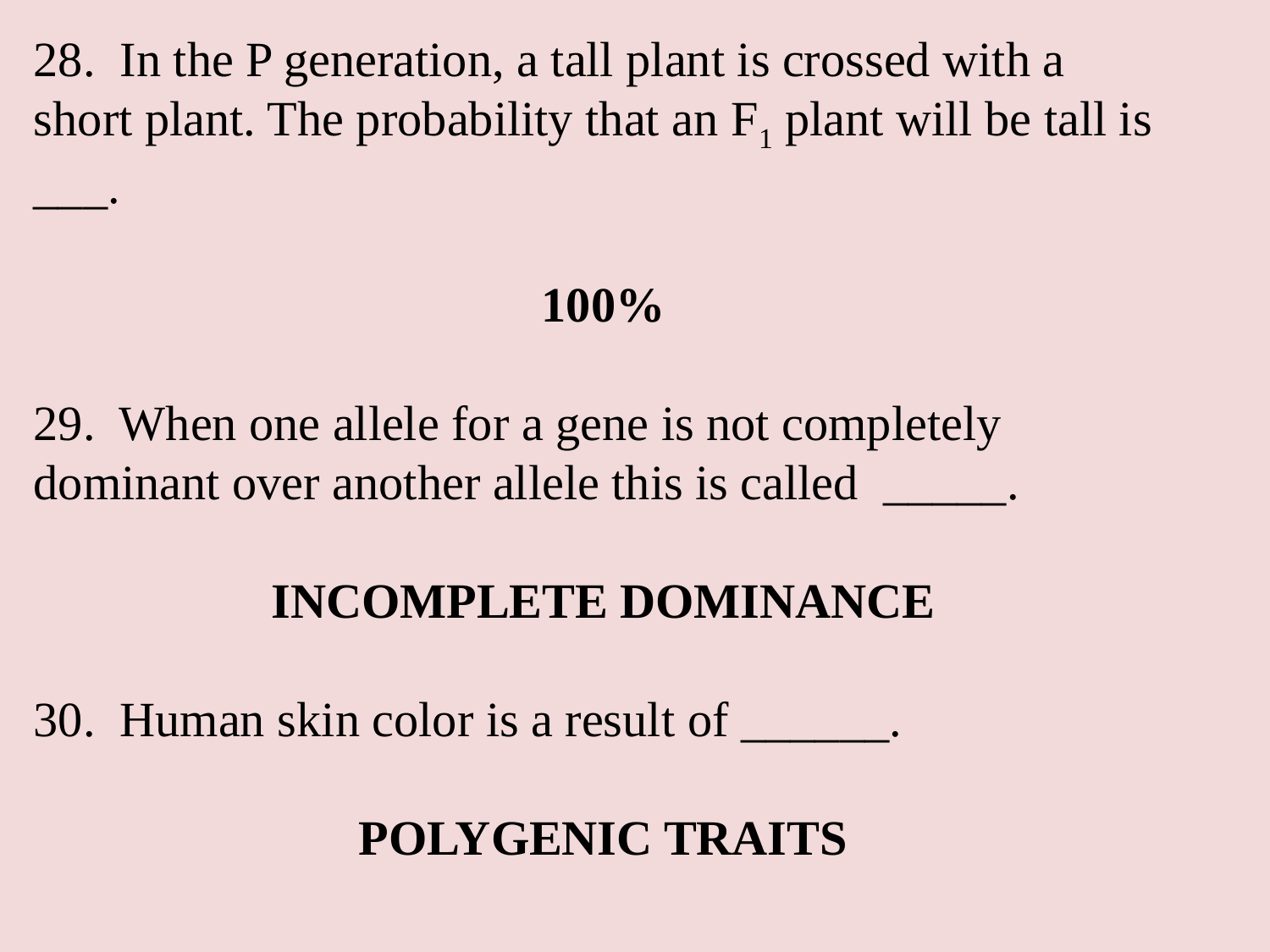

28.  In the P generation, a tall plant is crossed with a short plant. The probability that an F1 plant will be tall is ___.

100%

29.  When one allele for a gene is not completely dominant over another allele this is called  _____.

INCOMPLETE DOMINANCE

30.  Human skin color is a result of ______.

POLYGENIC TRAITS